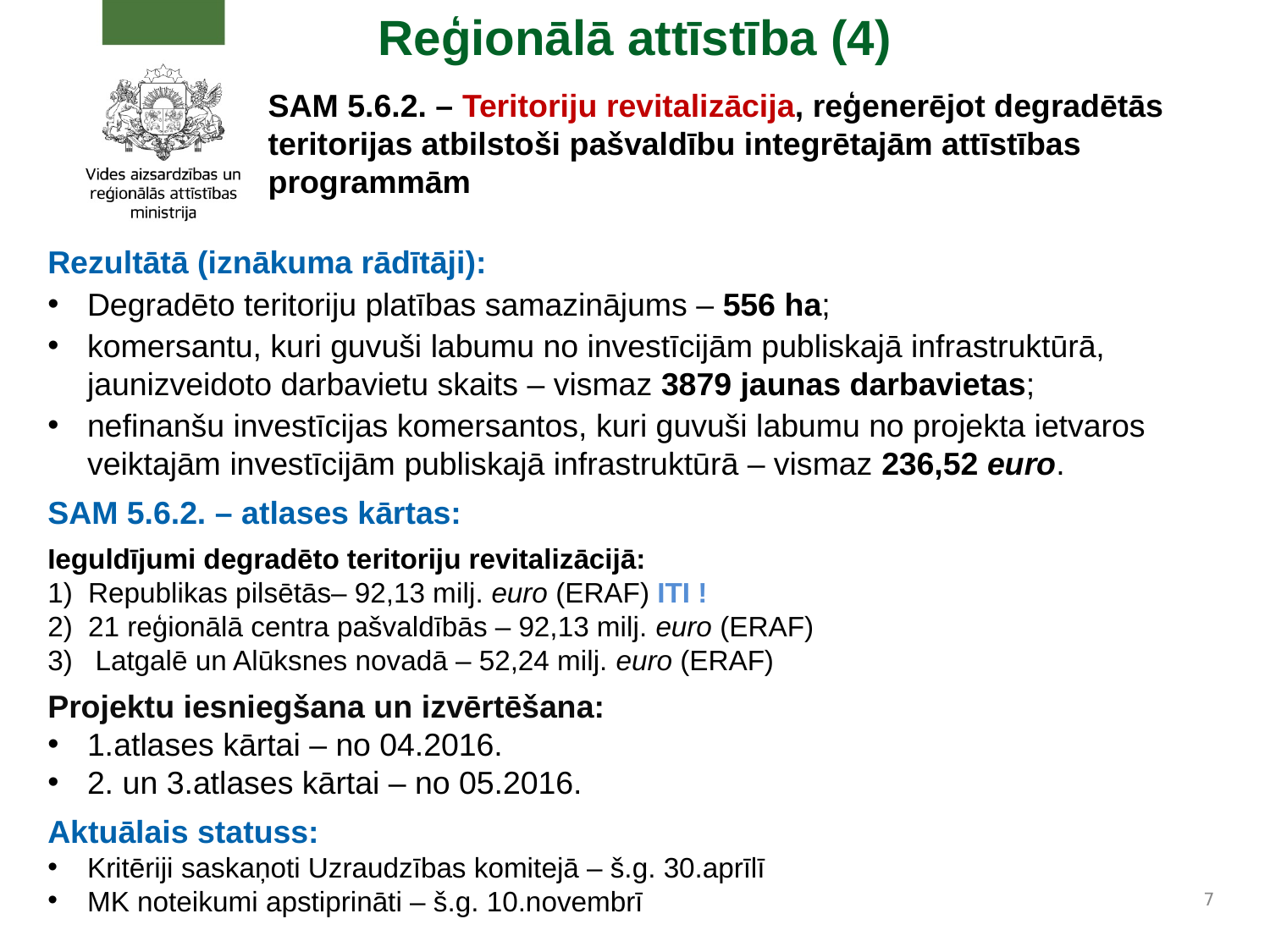

Reģionālā attīstība (4)
SAM 5.6.2. – Teritoriju revitalizācija, reģenerējot degradētās teritorijas atbilstoši pašvaldību integrētajām attīstības programmām

Rezultātā (iznākuma rādītāji):
Degradēto teritoriju platības samazinājums – 556 ha;
komersantu, kuri guvuši labumu no investīcijām publiskajā infrastruktūrā, jaunizveidoto darbavietu skaits – vismaz 3879 jaunas darbavietas;
nefinanšu investīcijas komersantos, kuri guvuši labumu no projekta ietvaros veiktajām investīcijām publiskajā infrastruktūrā – vismaz 236,52 euro.
SAM 5.6.2. – atlases kārtas:
Ieguldījumi degradēto teritoriju revitalizācijā:
1)  Republikas pilsētās– 92,13 milj. euro (ERAF) ITI !
2)  21 reģionālā centra pašvaldībās – 92,13 milj. euro (ERAF)
Latgalē un Alūksnes novadā – 52,24 milj. euro (ERAF)
Projektu iesniegšana un izvērtēšana:
1.atlases kārtai – no 04.2016.
2. un 3.atlases kārtai – no 05.2016.
Aktuālais statuss:
Kritēriji saskaņoti Uzraudzības komitejā – š.g. 30.aprīlī
MK noteikumi apstiprināti – š.g. 10.novembrī
7